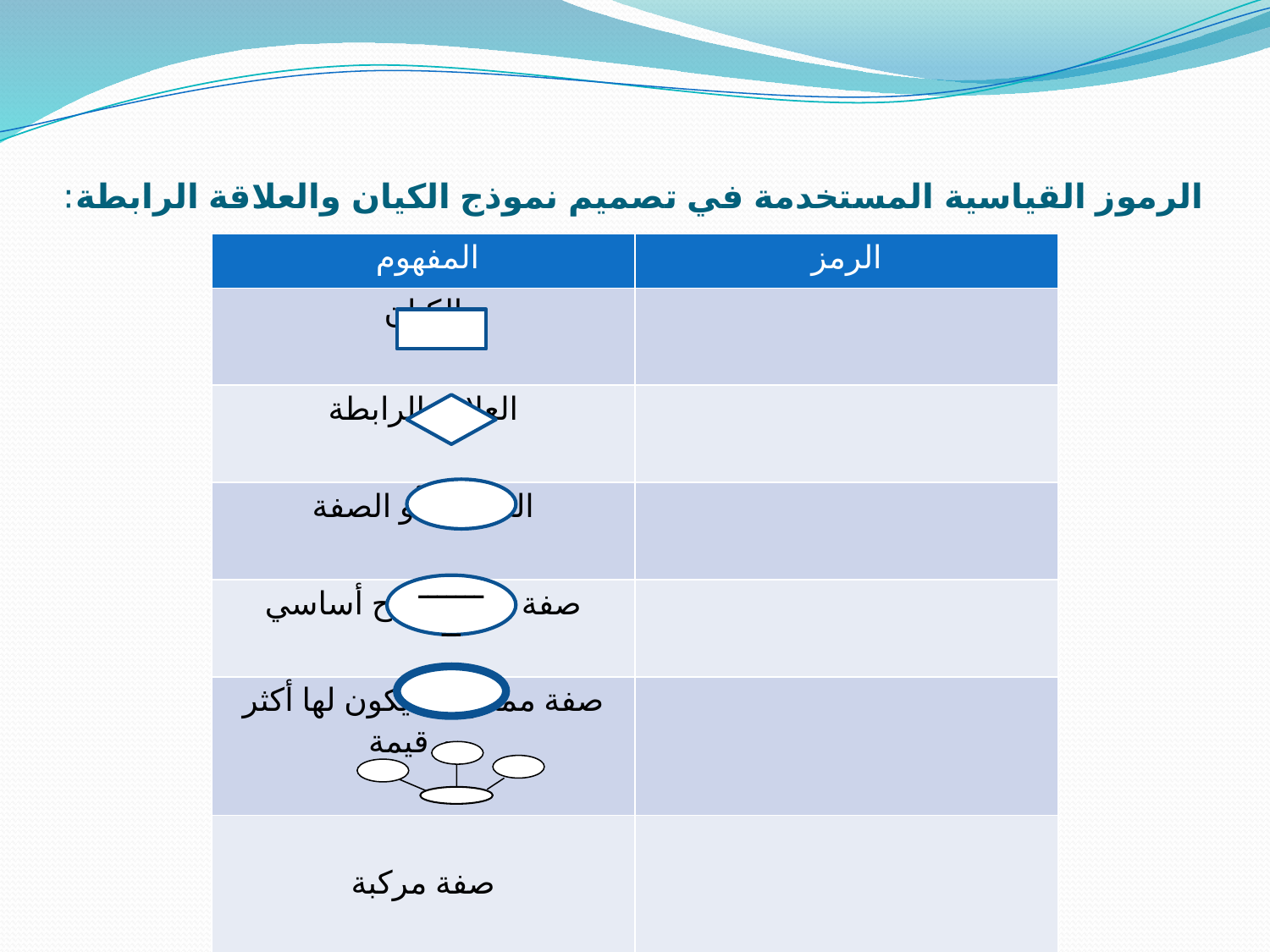

# الرموز القياسية المستخدمة في تصميم نموذج الكيان والعلاقة الرابطة:
| المفهوم | الرمز |
| --- | --- |
| الكيان |  |
| العلاقة الرابطة |  |
| الخاصية أو الصفة |  |
| صفة تمثل مفتاح أساسي |  |
| صفة ممكن أن يكون لها أكثر من قيمة |  |
| صفة مركبة |  |

ـــــــــ